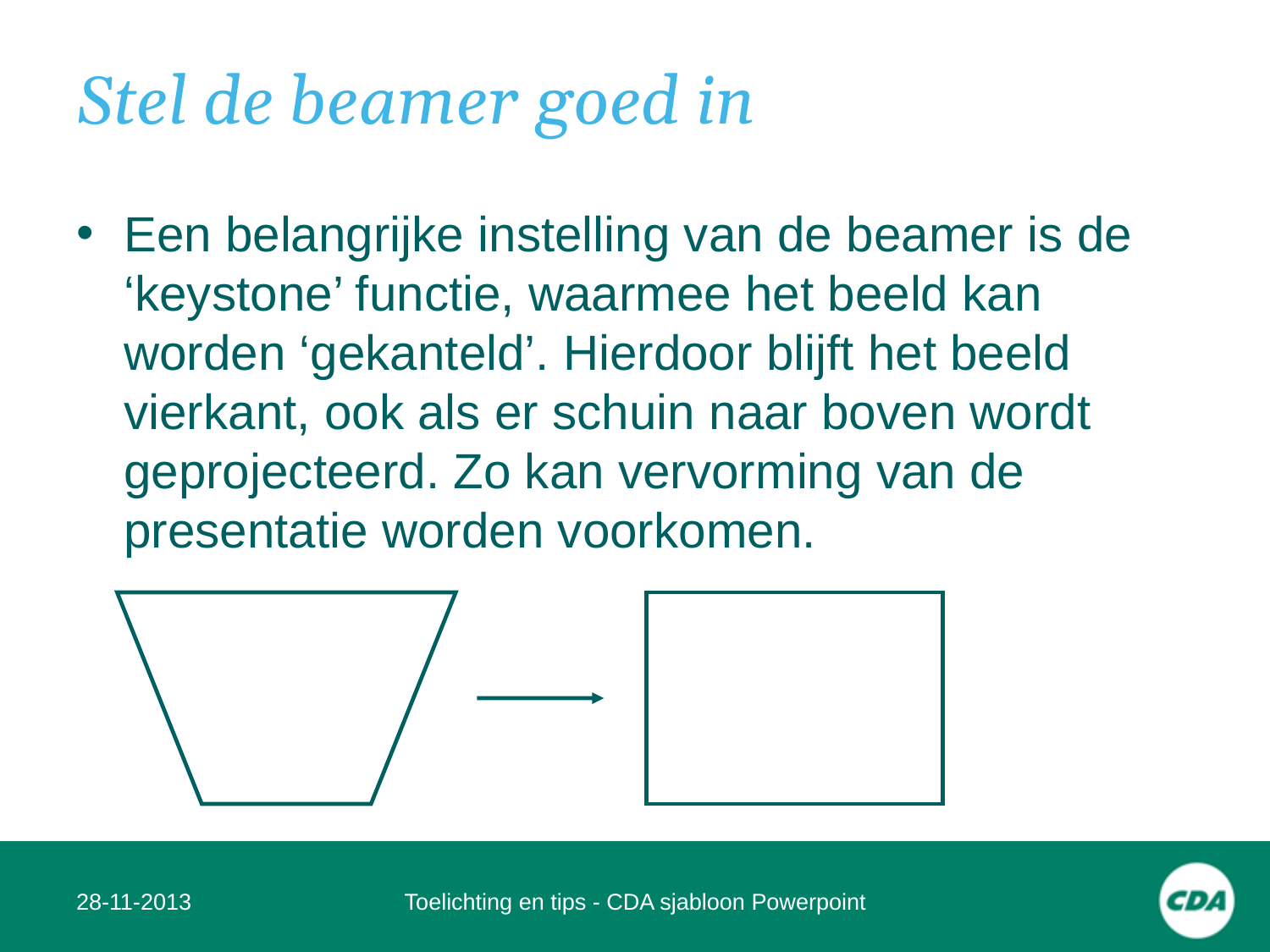

# Stel de beamer goed in
Een belangrijke instelling van de beamer is de ‘keystone’ functie, waarmee het beeld kan worden ‘gekanteld’. Hierdoor blijft het beeld vierkant, ook als er schuin naar boven wordt geprojecteerd. Zo kan vervorming van de presentatie worden voorkomen.

28-11-2013
Toelichting en tips - CDA sjabloon Powerpoint